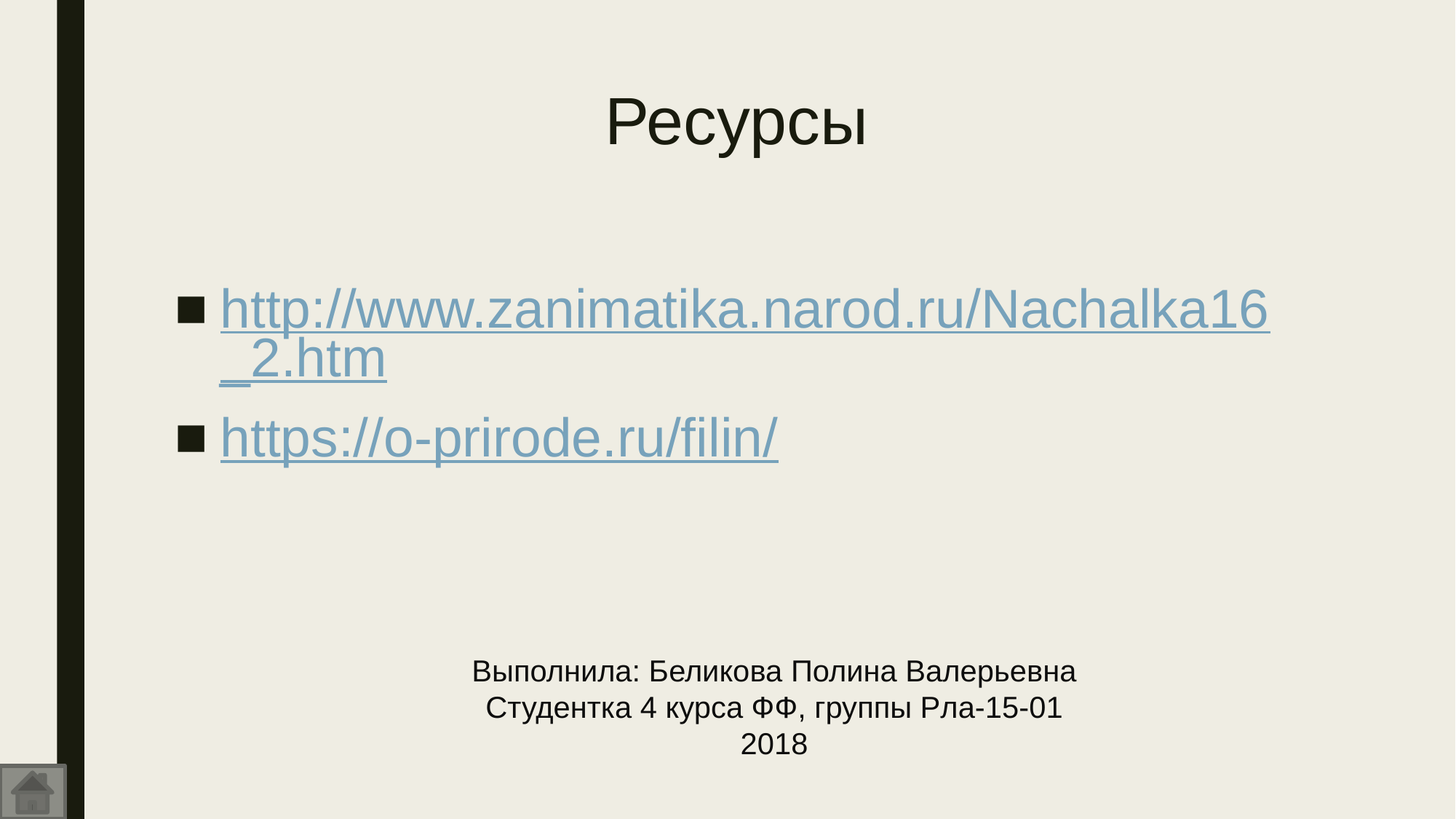

# Ресурсы
http://www.zanimatika.narod.ru/Nachalka16_2.htm
https://o-prirode.ru/filin/
Выполнила: Беликова Полина Валерьевна
Студентка 4 курса ФФ, группы Рла-15-01
2018